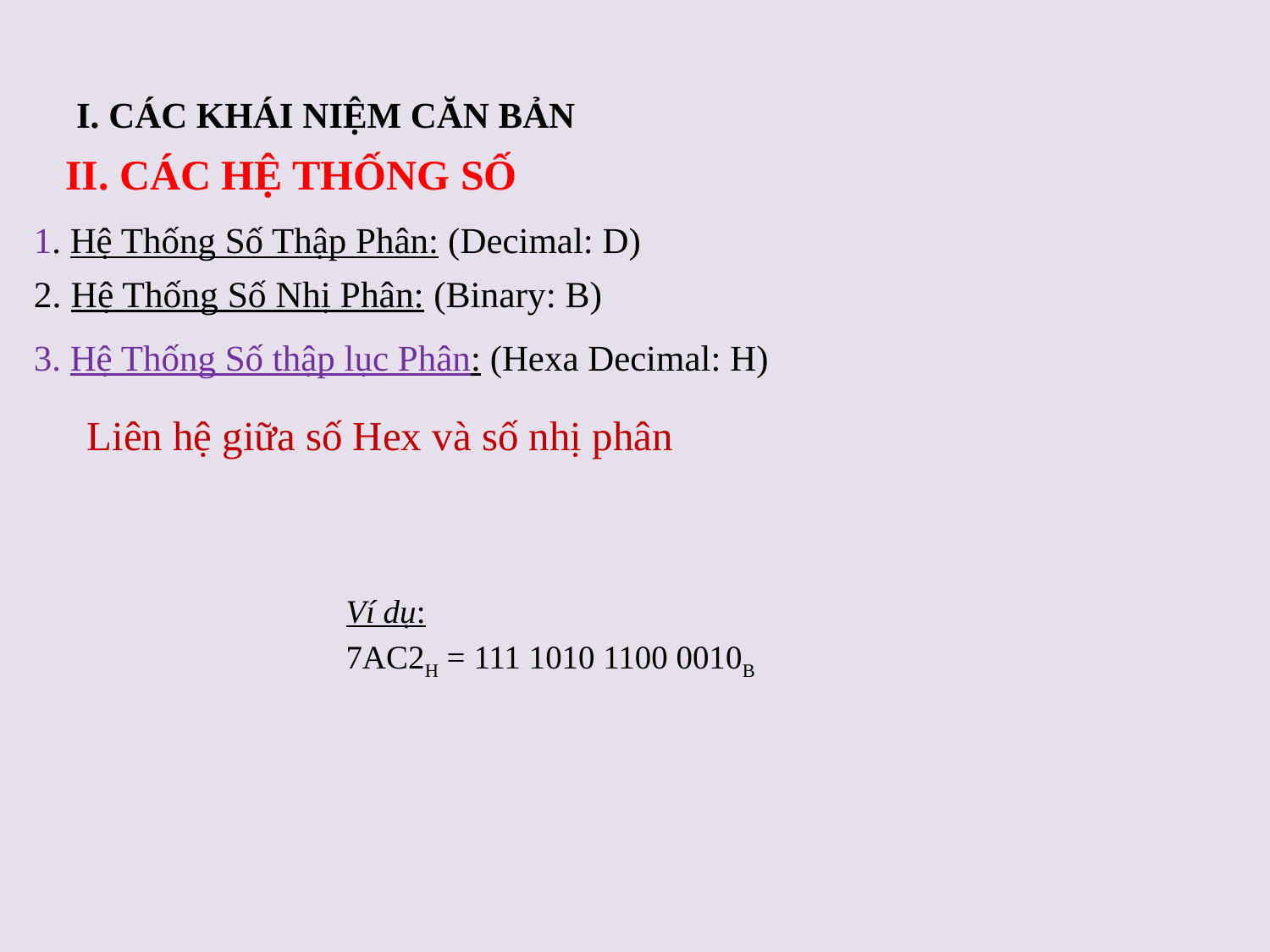

I. Các khái niệm căn bản
II. Các hệ thống số
1. Hệ Thống Số Thập Phân: (Decimal: D)
2. Hệ Thống Số Nhị Phân: (Binary: B)
3. Hệ Thống Số thập lục Phân: (Hexa Decimal: H)
Liên hệ giữa số Hex và số nhị phân
Ví dụ:
7AC2H = 111 1010 1100 0010B